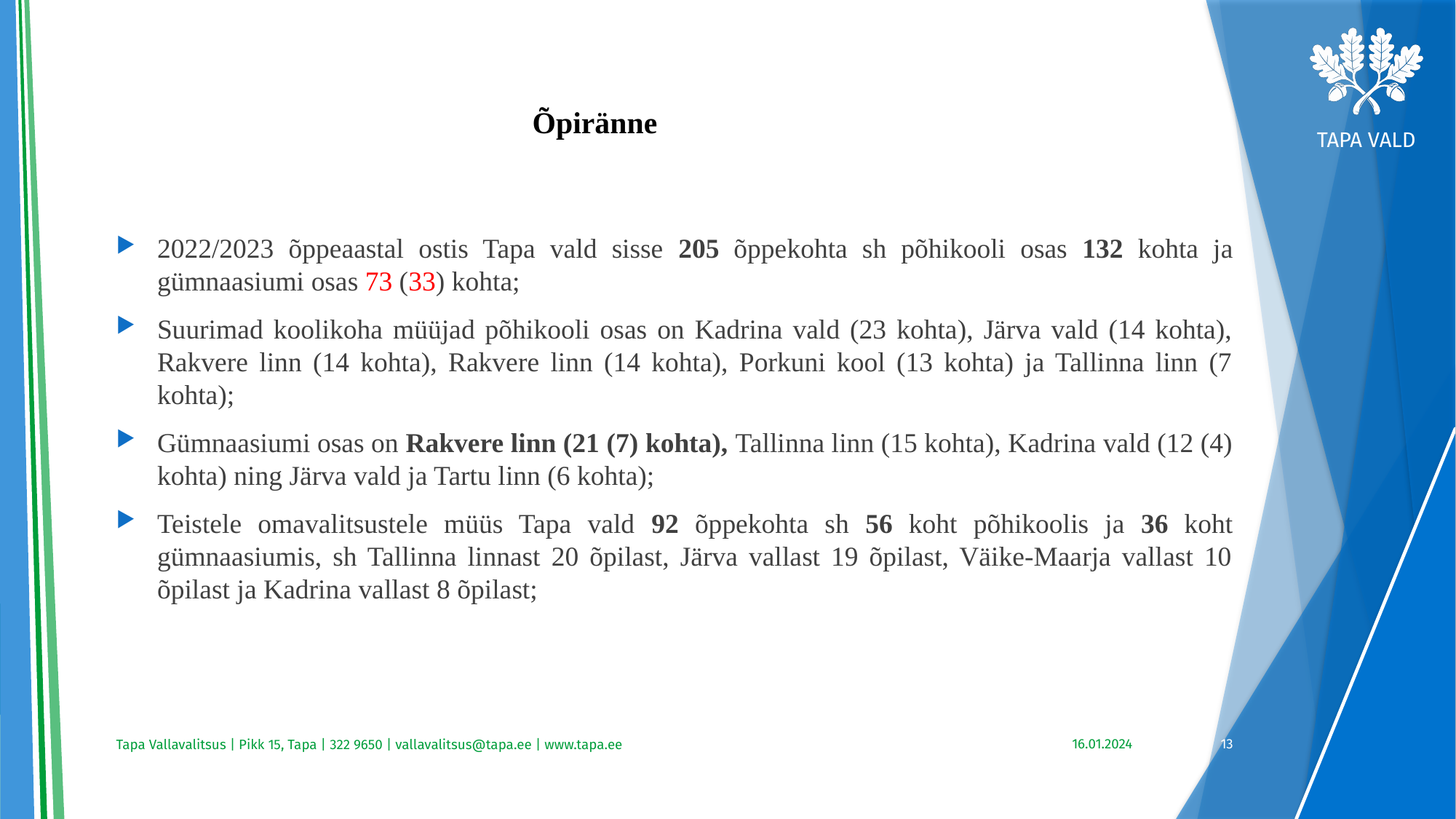

Õpiränne

2022/2023 õppeaastal ostis Tapa vald sisse 205 õppekohta sh põhikooli osas 132 kohta ja gümnaasiumi osas 73 (33) kohta;
Suurimad koolikoha müüjad põhikooli osas on Kadrina vald (23 kohta), Järva vald (14 kohta), Rakvere linn (14 kohta), Rakvere linn (14 kohta), Porkuni kool (13 kohta) ja Tallinna linn (7 kohta);
Gümnaasiumi osas on Rakvere linn (21 (7) kohta), Tallinna linn (15 kohta), Kadrina vald (12 (4) kohta) ning Järva vald ja Tartu linn (6 kohta);
Teistele omavalitsustele müüs Tapa vald 92 õppekohta sh 56 koht põhikoolis ja 36 koht gümnaasiumis, sh Tallinna linnast 20 õpilast, Järva vallast 19 õpilast, Väike-Maarja vallast 10 õpilast ja Kadrina vallast 8 õpilast;

16.01.2024
13
Tapa Vallavalitsus | Pikk 15, Tapa | 322 9650 | vallavalitsus@tapa.ee | www.tapa.ee